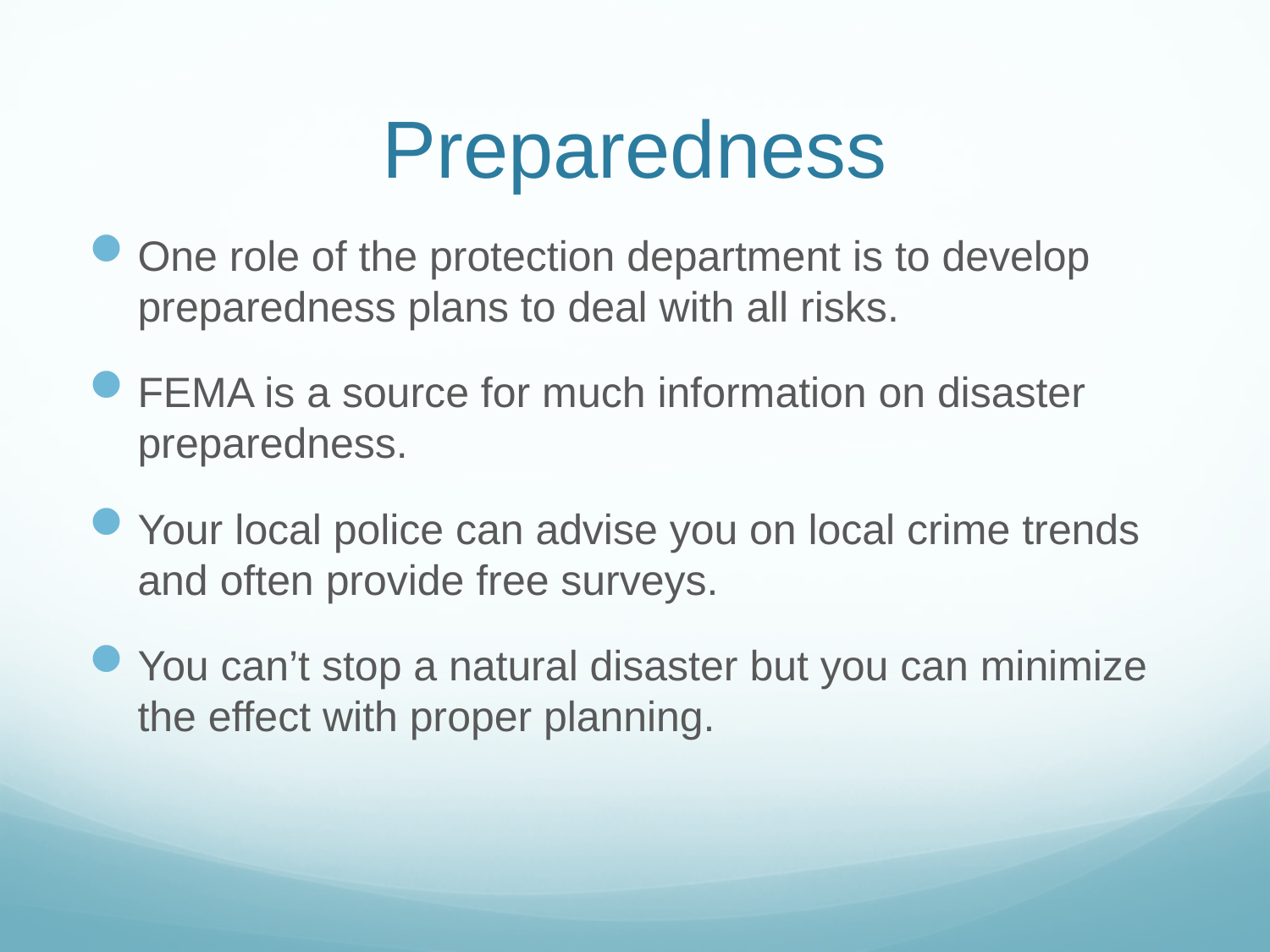

# Preparedness
One role of the protection department is to develop preparedness plans to deal with all risks.
FEMA is a source for much information on disaster preparedness.
Your local police can advise you on local crime trends and often provide free surveys.
You can’t stop a natural disaster but you can minimize the effect with proper planning.